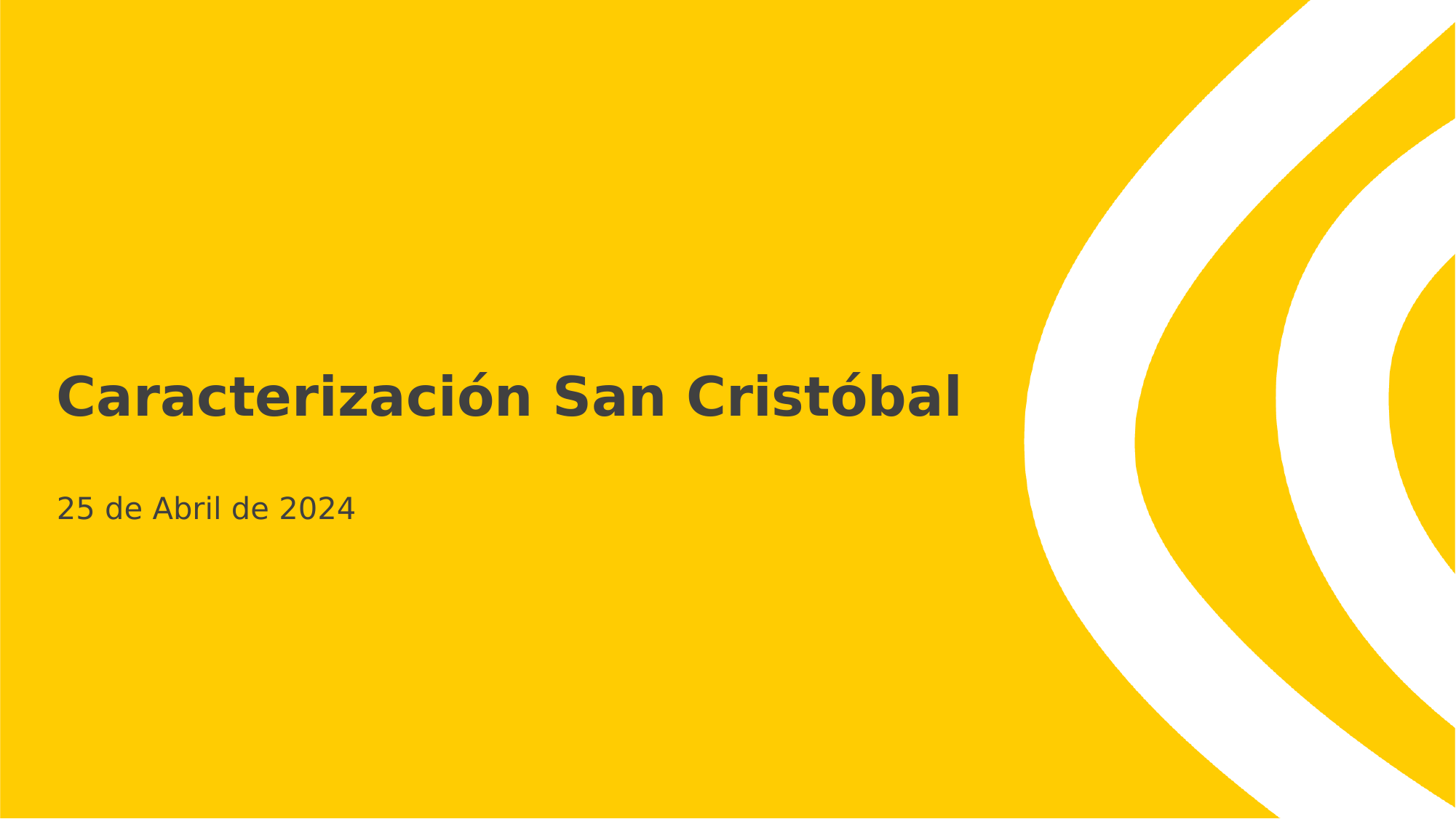

Caracterización San Cristóbal
25 de Abril de 2024